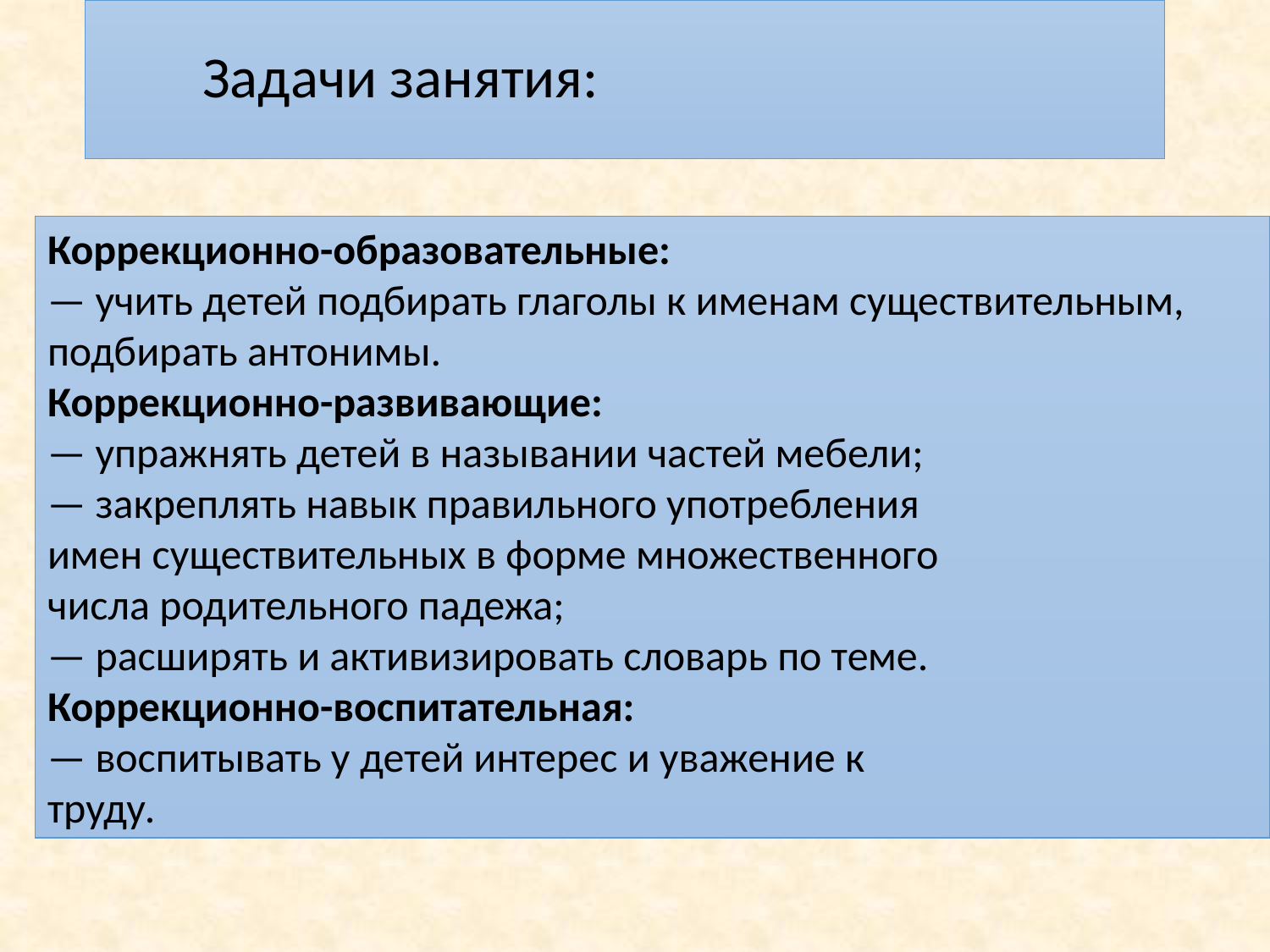

# Задачи занятия:
Коррекционно-образовательные:
— учить детей подбирать глаголы к именам существительным,
подбирать антонимы.
Коррекционно-развивающие:
— упражнять детей в назывании частей мебели;
— закреплять навык правильного употребления
имен существительных в форме множественного
числа родительного падежа;
— расширять и активизировать словарь по теме.
Коррекционно-воспитательная:
— воспитывать у детей интерес и уважение к
труду.